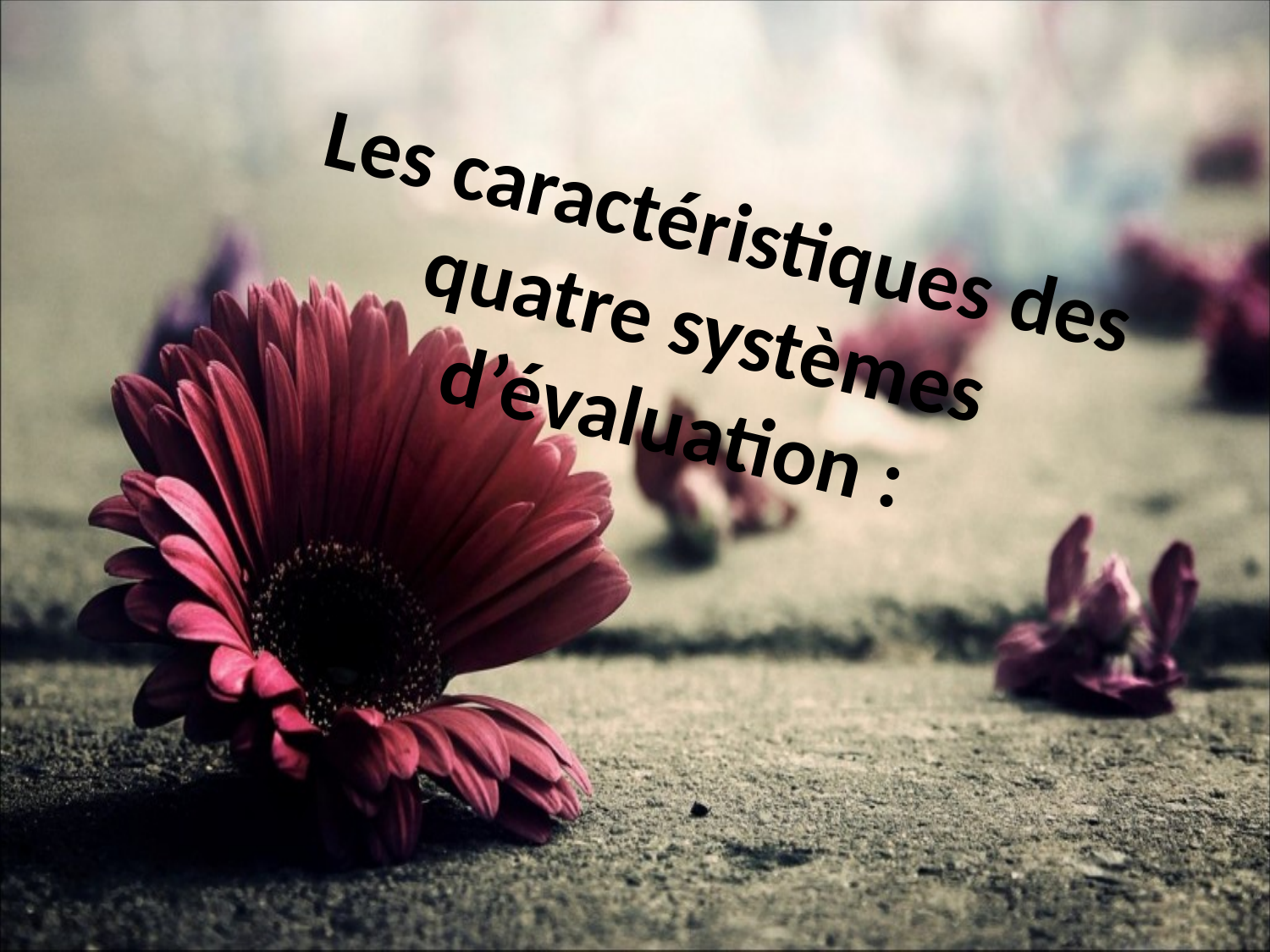

# Les caractéristiques des quatre systèmes d’évaluation :